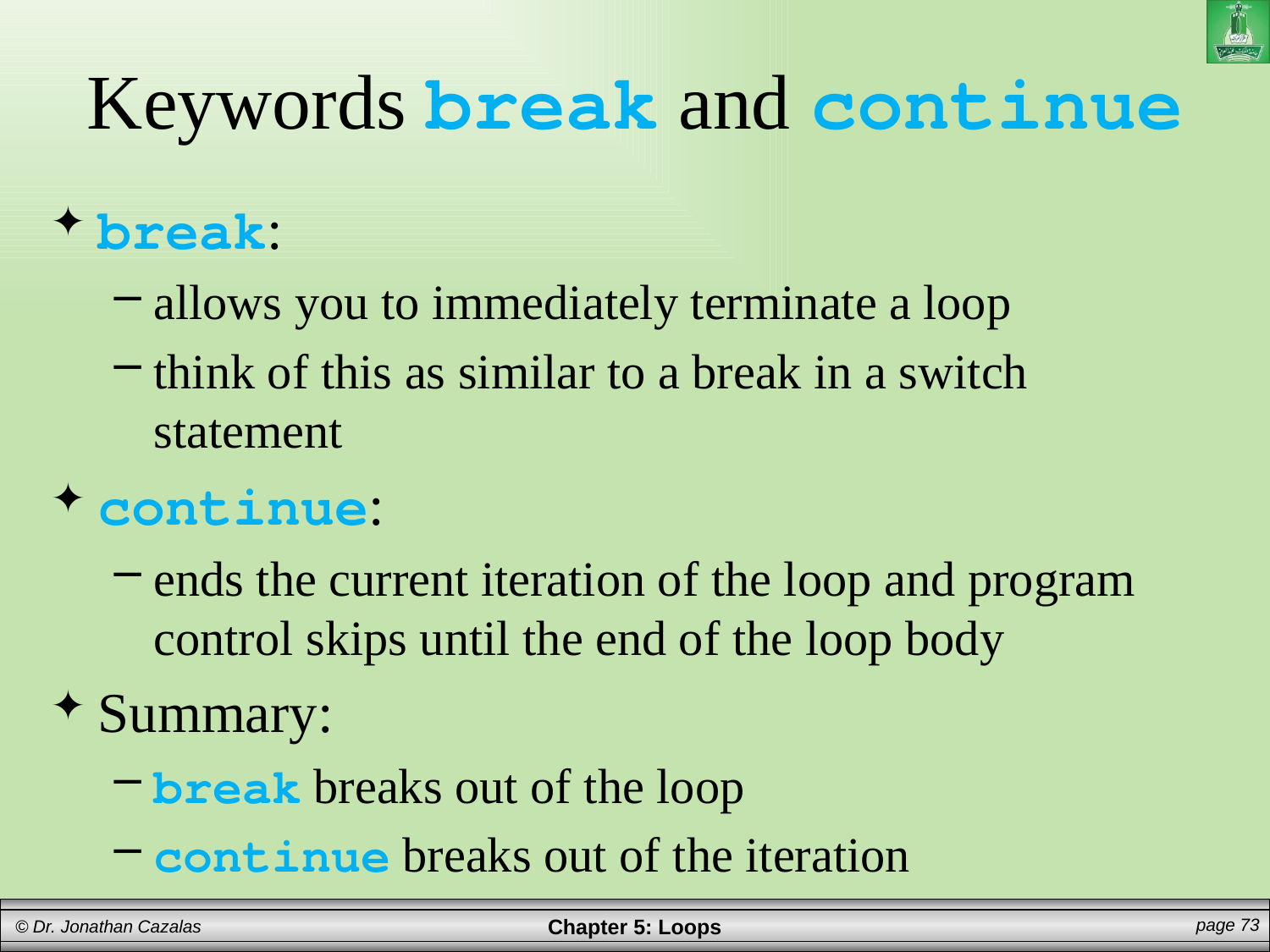

# Keywords break and continue
break:
allows you to immediately terminate a loop
think of this as similar to a break in a switch statement
continue:
ends the current iteration of the loop and program control skips until the end of the loop body
Summary:
break breaks out of the loop
continue breaks out of the iteration